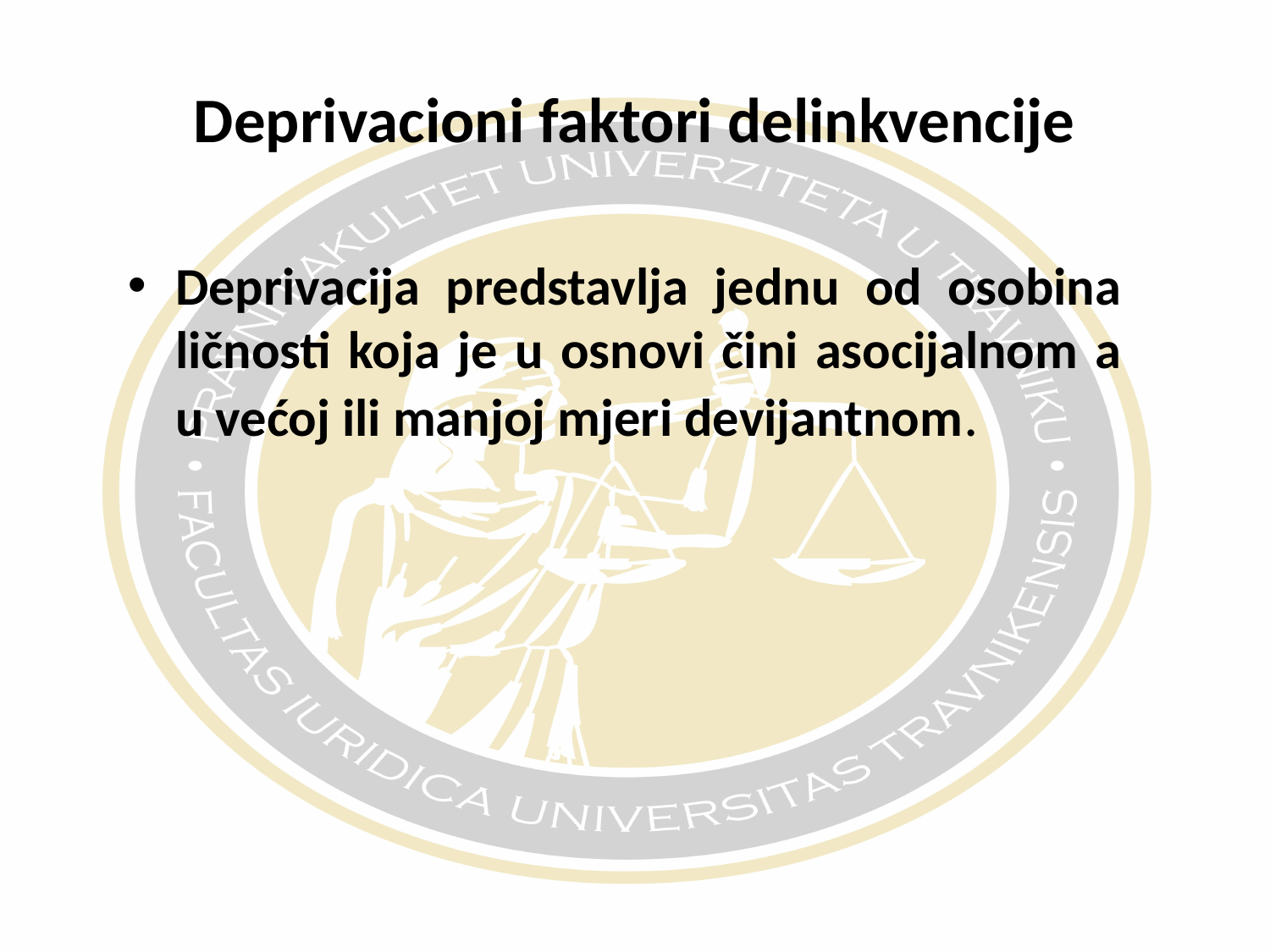

# Deprivacioni faktori delinkvencije
Deprivacija predstavlja jednu od osobina ličnosti koja je u osnovi čini asocijalnom a u većoj ili manjoj mjeri devijantnom.